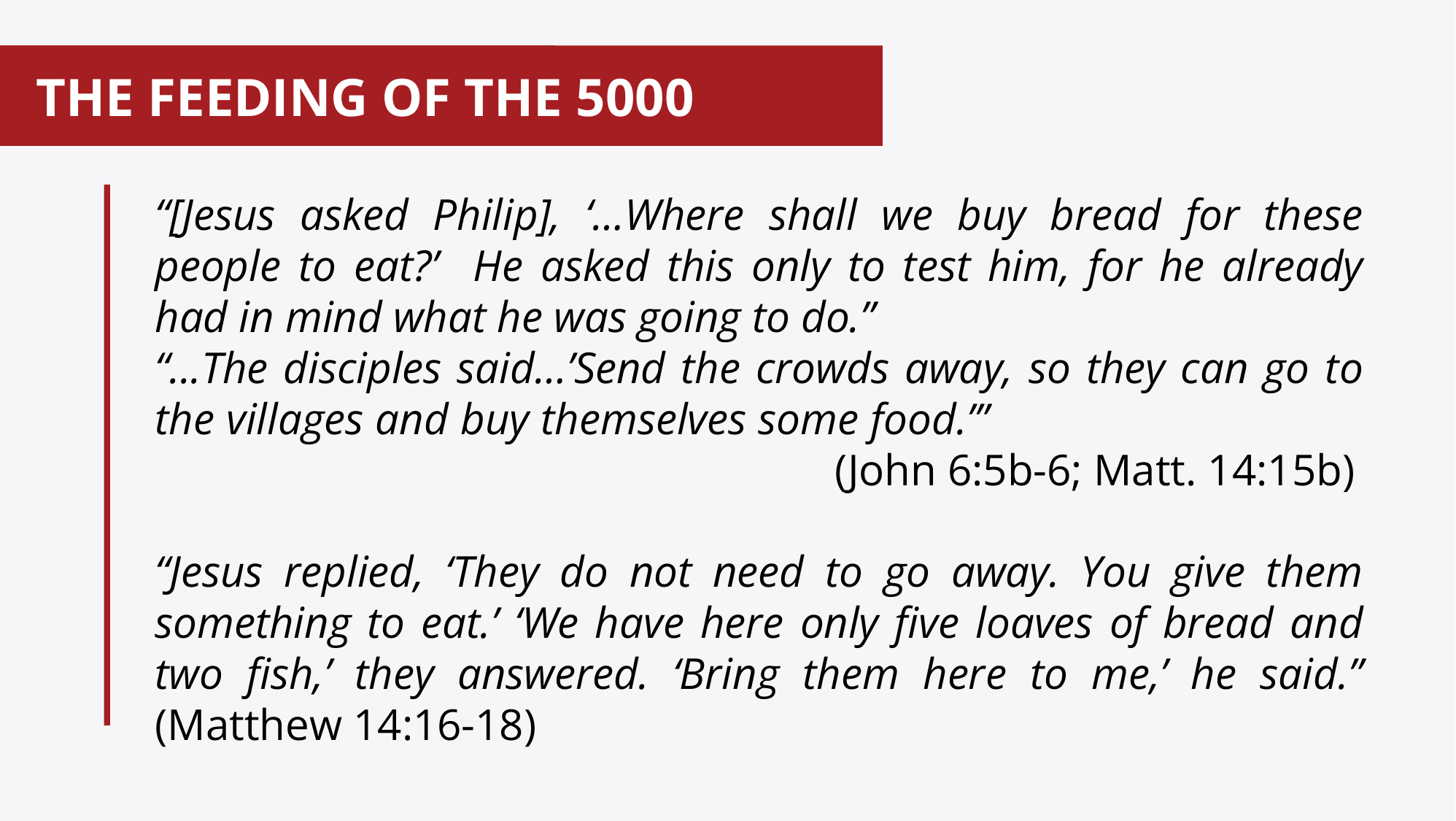

# THE FEEDING OF THE 5000
“[Jesus asked Philip], ‘…Where shall we buy bread for these people to eat?’  He asked this only to test him, for he already had in mind what he was going to do.”
“...The disciples said…’Send the crowds away, so they can go to the villages and buy themselves some food.’” 						         			            (John 6:5b-6; Matt. 14:15b)

“Jesus replied, ‘They do not need to go away. You give them something to eat.’ ‘We have here only five loaves of bread and two fish,’ they answered. ‘Bring them here to me,’ he said.” (Matthew 14:16-18)